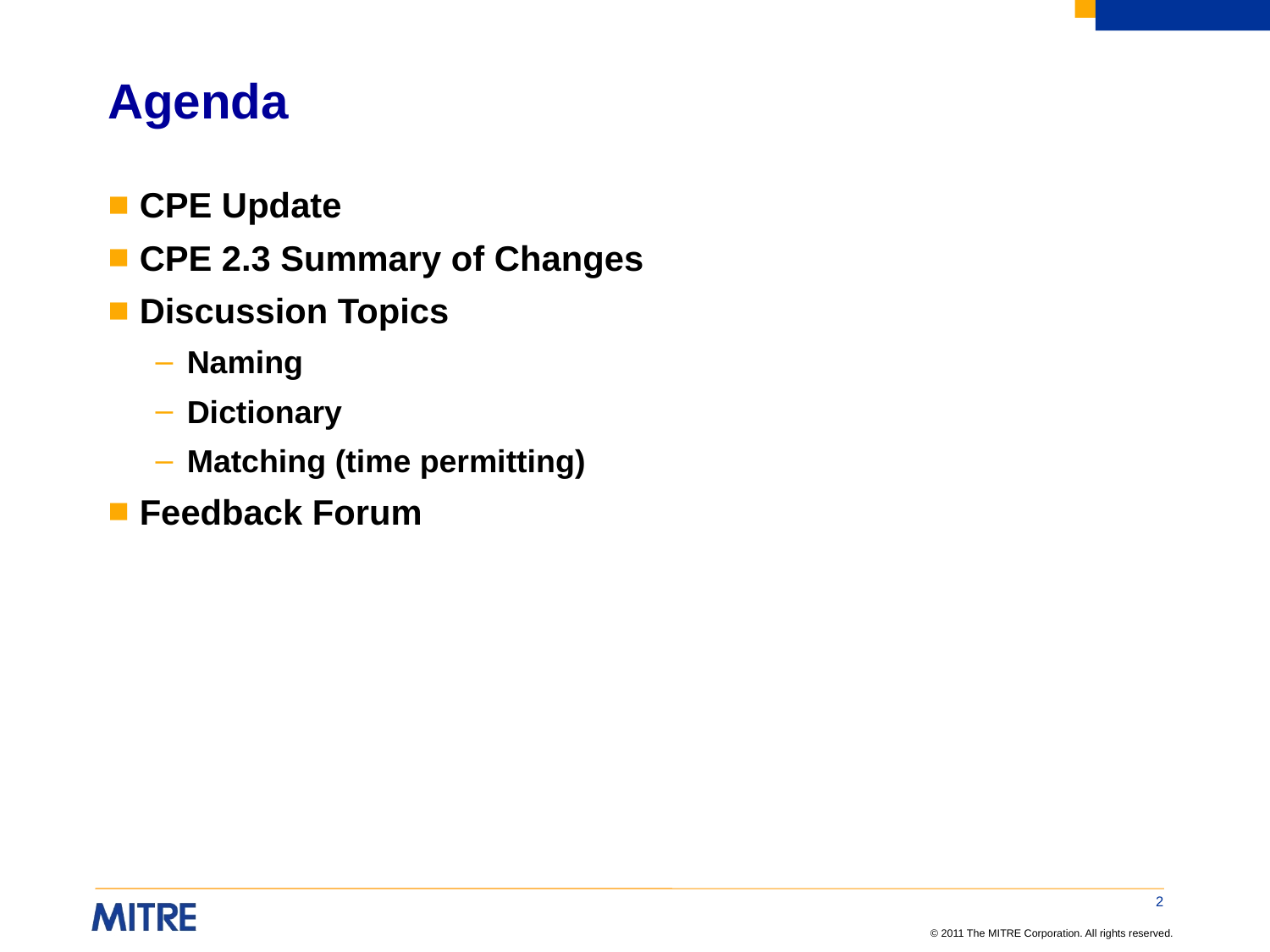

# Agenda
CPE Update
CPE 2.3 Summary of Changes
Discussion Topics
Naming
Dictionary
Matching (time permitting)
Feedback Forum

2